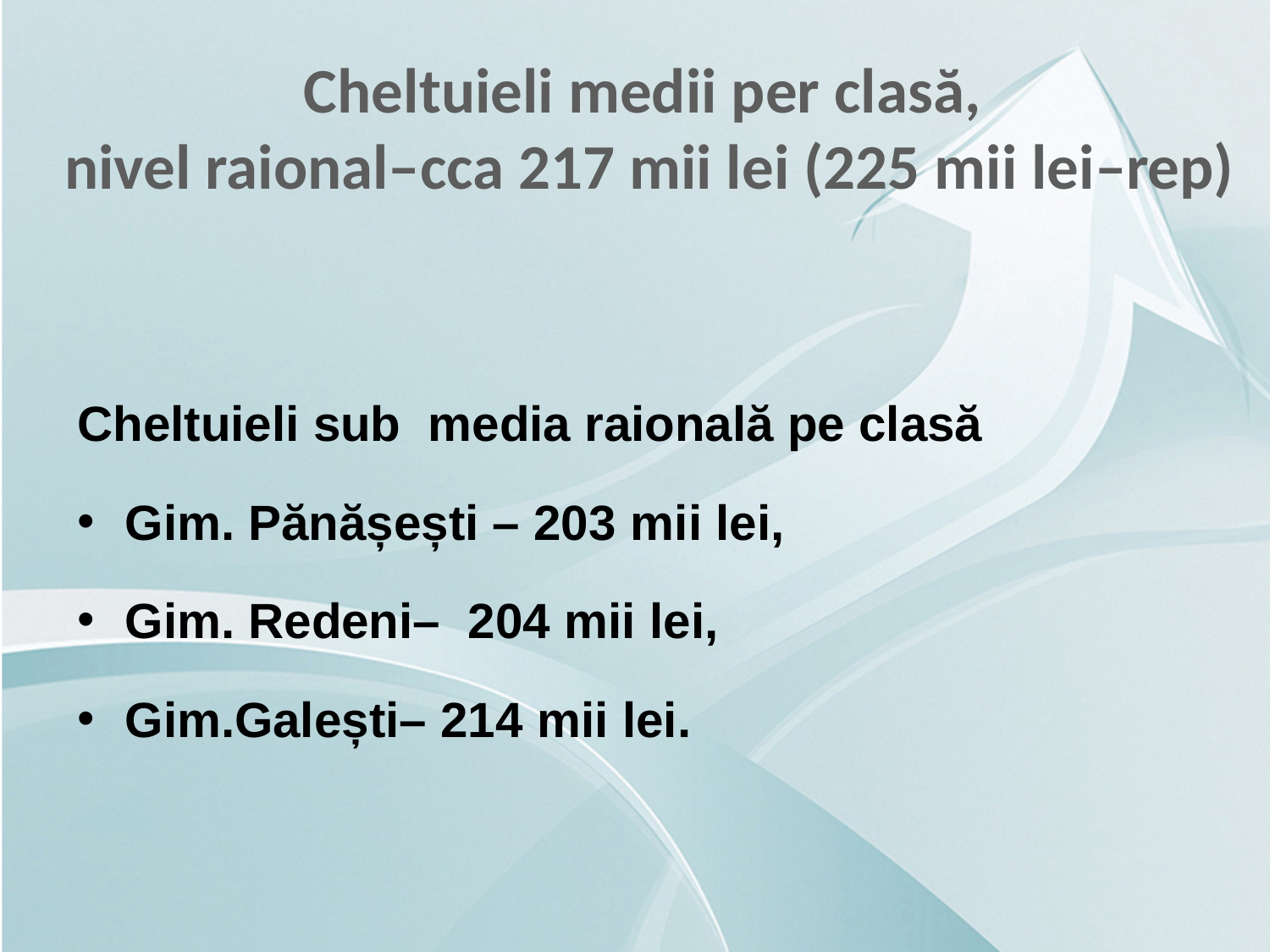

Cheltuieli medii per clasă,
nivel raional–cca 217 mii lei (225 mii lei–rep)
Cheltuieli sub  media raională pe clasă
Gim. Pănășești – 203 mii lei,
Gim. Redeni–  204 mii lei,
Gim.Galești– 214 mii lei.